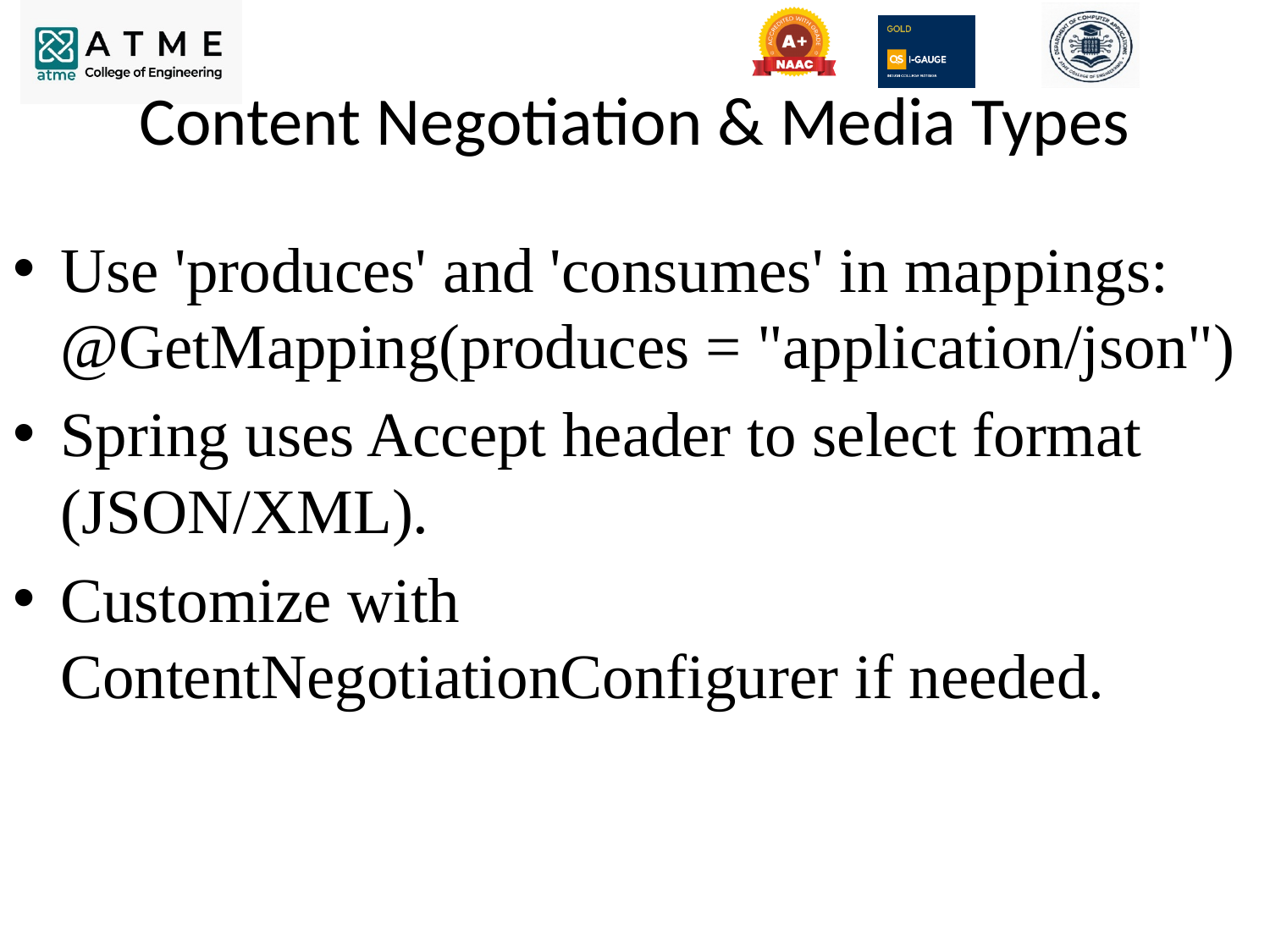

# Content Negotiation & Media Types
Use 'produces' and 'consumes' in mappings: @GetMapping(produces = "application/json")
Spring uses Accept header to select format (JSON/XML).
Customize with ContentNegotiationConfigurer if needed.